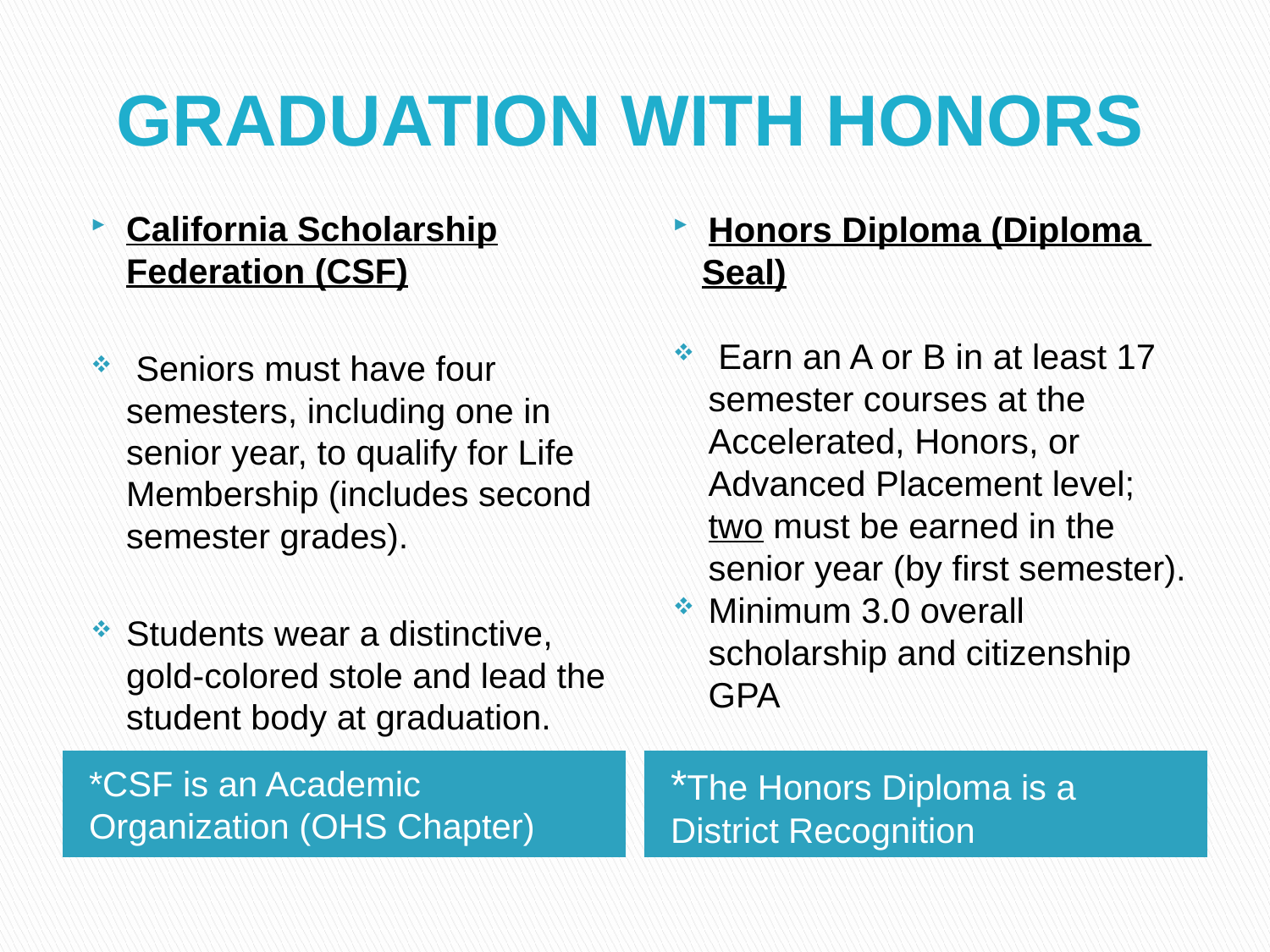

# GRADUATION WITH HONORS
California Scholarship Federation (CSF)

 Seniors must have four semesters, including one in senior year, to qualify for Life Membership (includes second semester grades).

Students wear a distinctive, gold-colored stole and lead the student body at graduation.

Honors Diploma (Diploma
   Seal)

 Earn an A or B in at least 17 semester courses at the Accelerated, Honors, or Advanced Placement level; two must be earned in the senior year (by first semester).
Minimum 3.0 overall scholarship and citizenship GPA
*CSF is an Academic Organization (OHS Chapter)
*The Honors Diploma is a District Recognition